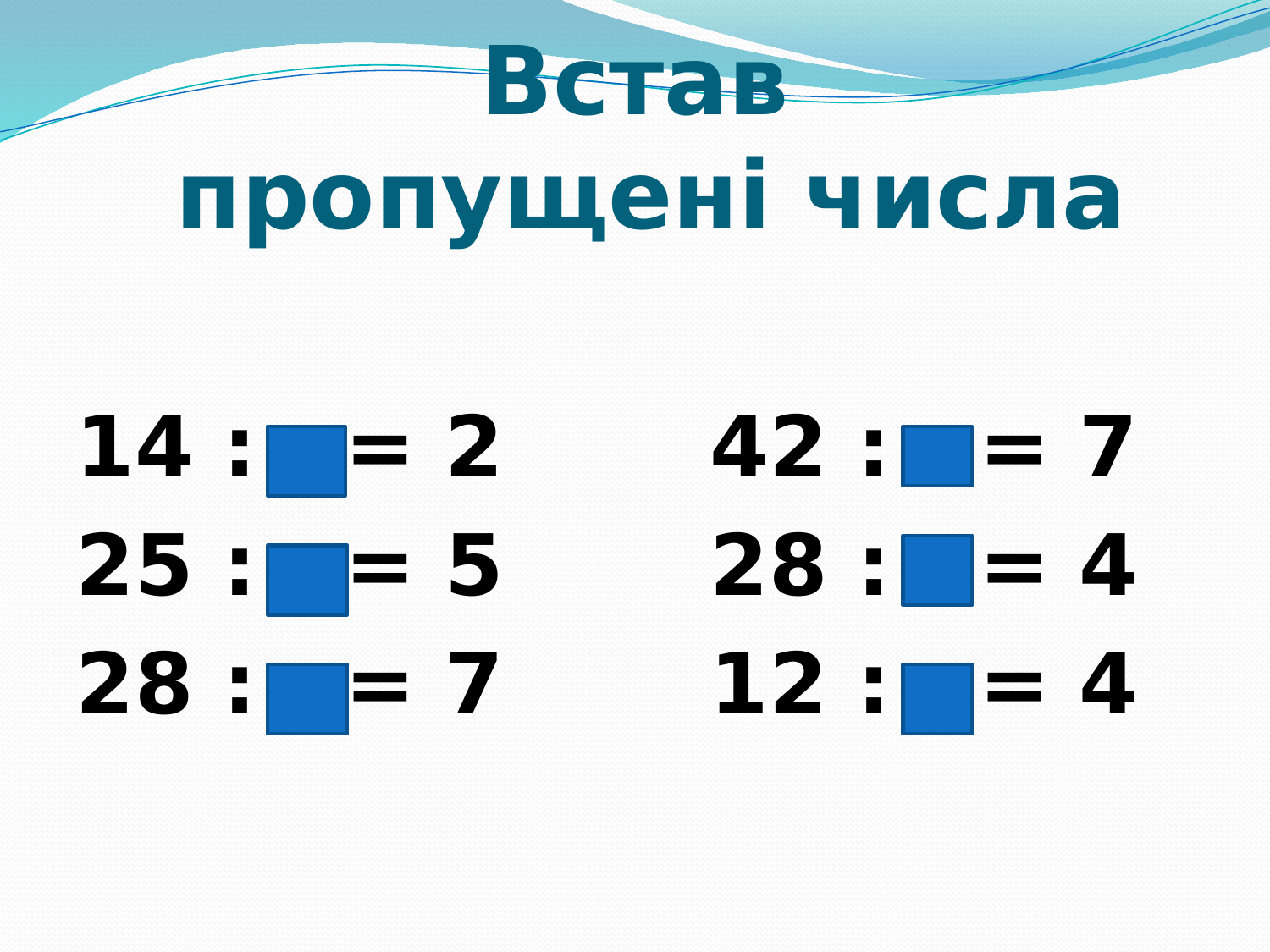

# Встав пропущені числа

14 :   = 2       42 :   = 7
25 :   = 5       28 :   = 4
28 :   = 7       12 :   = 4